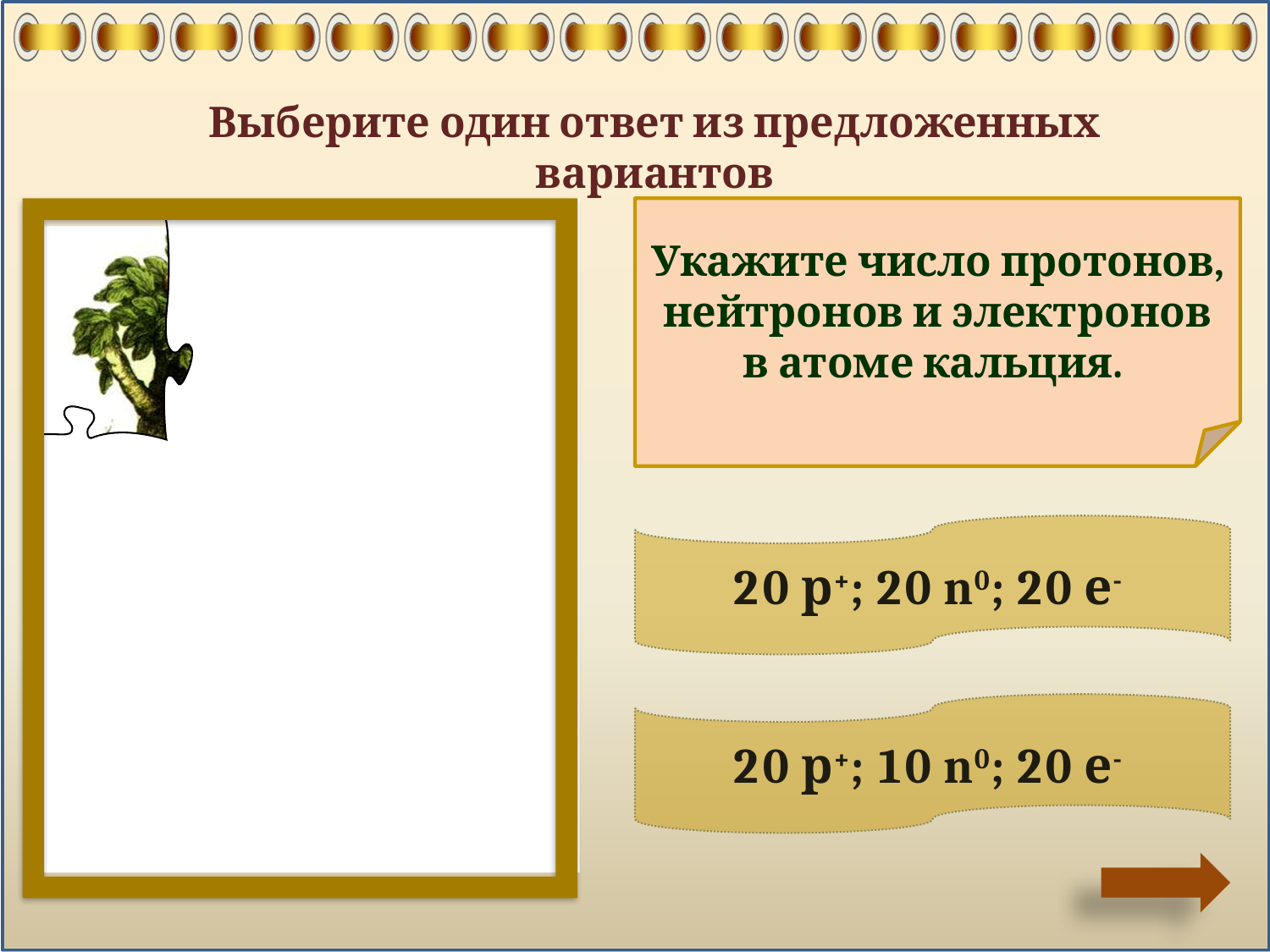

Выберите один ответ из предложенных вариантов

Укажите число протонов, нейтронов и электронов в атоме кальция.

20 р+; 20 n0; 20 е-
20 р+; 10 n0; 20 е-